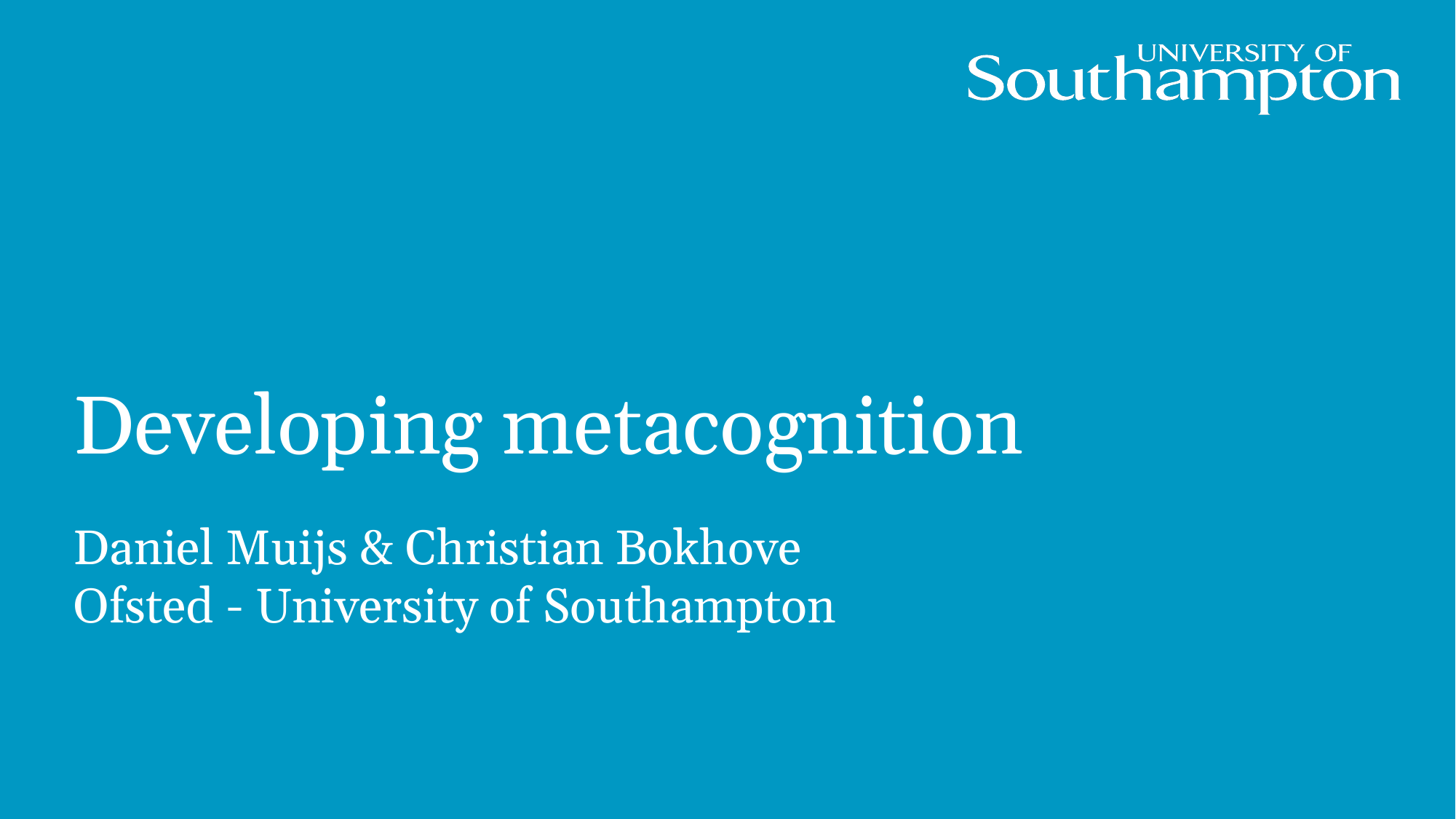

# Developing metacognition
Daniel Muijs & Christian Bokhove
Ofsted - University of Southampton